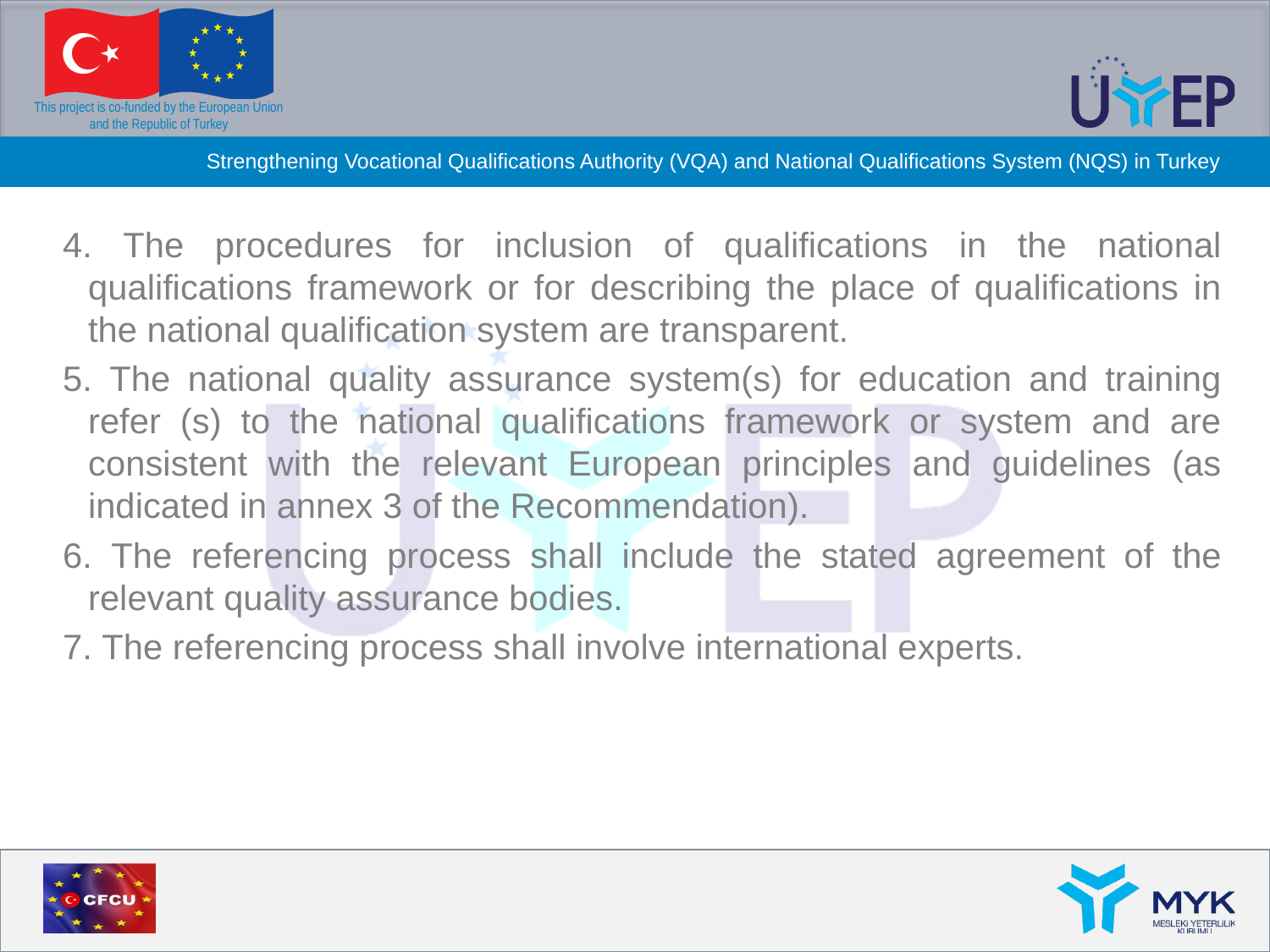

4. The procedures for inclusion of qualifications in the national qualifications framework or for describing the place of qualifications in the national qualification system are transparent.
5. The national quality assurance system(s) for education and training refer (s) to the national qualifications framework or system and are consistent with the relevant European principles and guidelines (as indicated in annex 3 of the Recommendation).
6. The referencing process shall include the stated agreement of the relevant quality assurance bodies.
7. The referencing process shall involve international experts.